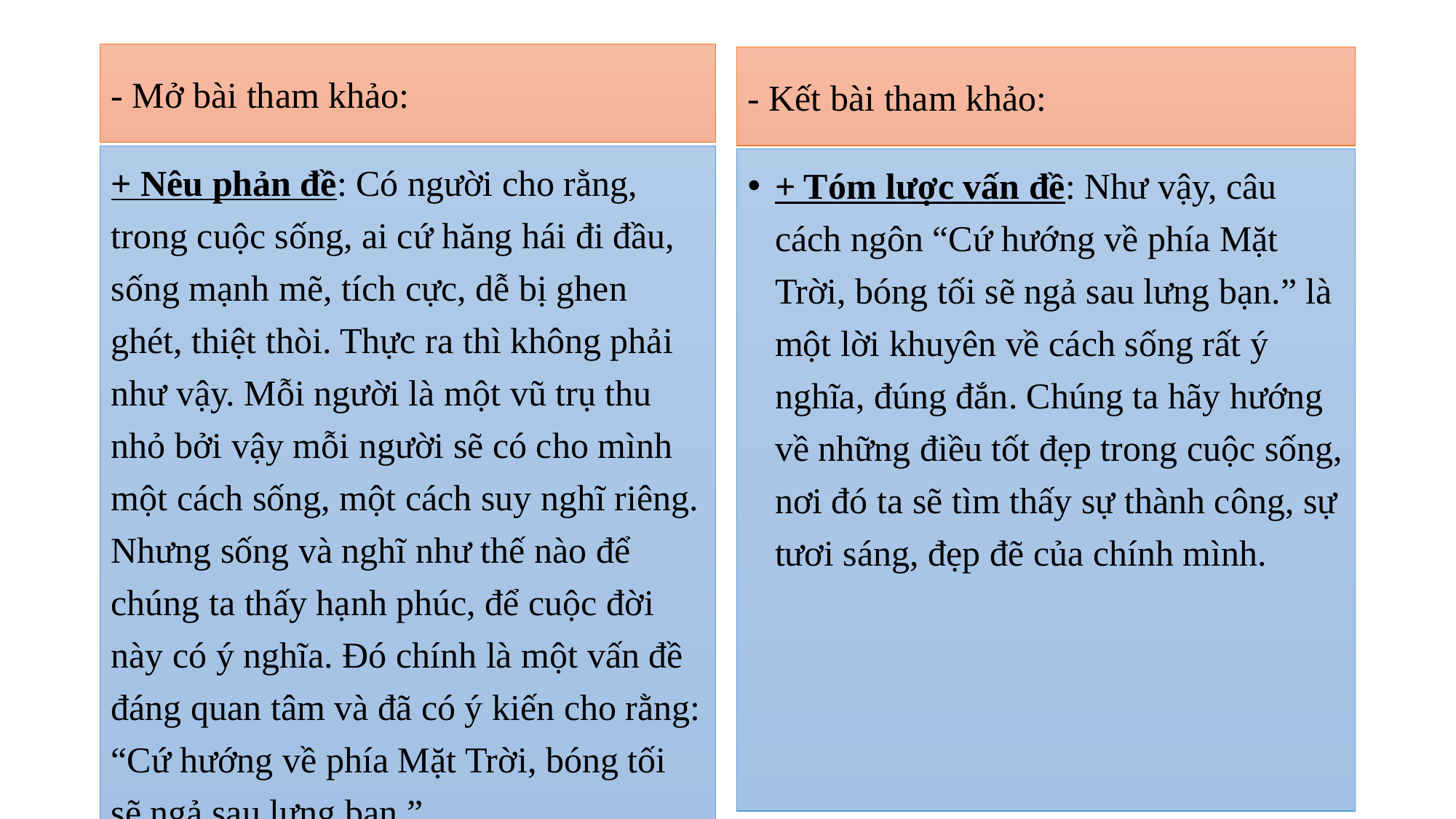

- Mở bài tham khảo:
- Kết bài tham khảo:
+ Nêu phản đề: Có người cho rằng, trong cuộc sống, ai cứ hăng hái đi đầu, sống mạnh mẽ, tích cực, dễ bị ghen ghét, thiệt thòi. Thực ra thì không phải như vậy. Mỗi người là một vũ trụ thu nhỏ bởi vậy mỗi người sẽ có cho mình một cách sống, một cách suy nghĩ riêng. Nhưng sống và nghĩ như thế nào để chúng ta thấy hạnh phúc, để cuộc đời này có ý nghĩa. Đó chính là một vấn đề đáng quan tâm và đã có ý kiến cho rằng: “Cứ hướng về phía Mặt Trời, bóng tối sẽ ngả sau lưng bạn.”
+ Tóm lược vấn đề: Như vậy, câu cách ngôn “Cứ hướng về phía Mặt Trời, bóng tối sẽ ngả sau lưng bạn.” là một lời khuyên về cách sống rất ý nghĩa, đúng đắn. Chúng ta hãy hướng về những điều tốt đẹp trong cuộc sống, nơi đó ta sẽ tìm thấy sự thành công, sự tươi sáng, đẹp đẽ của chính mình.